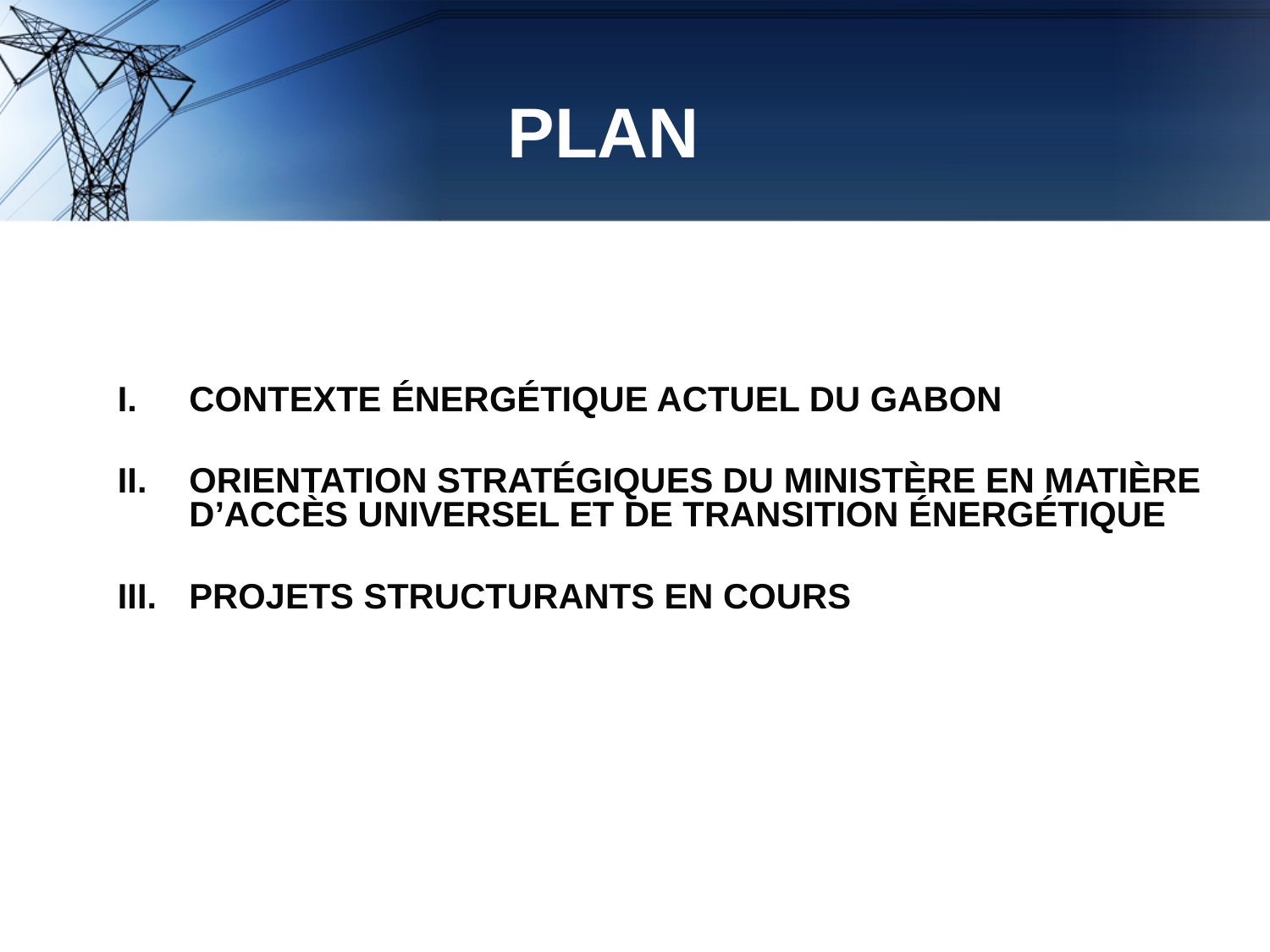

# PLAN

CONTEXTE ÉNERGÉTIQUE ACTUEL DU GABON

ORIENTATION STRATÉGIQUES DU MINISTÈRE EN MATIÈRE D’ACCÈS UNIVERSEL ET DE TRANSITION ÉNERGÉTIQUE

PROJETS STRUCTURANTS EN COURS